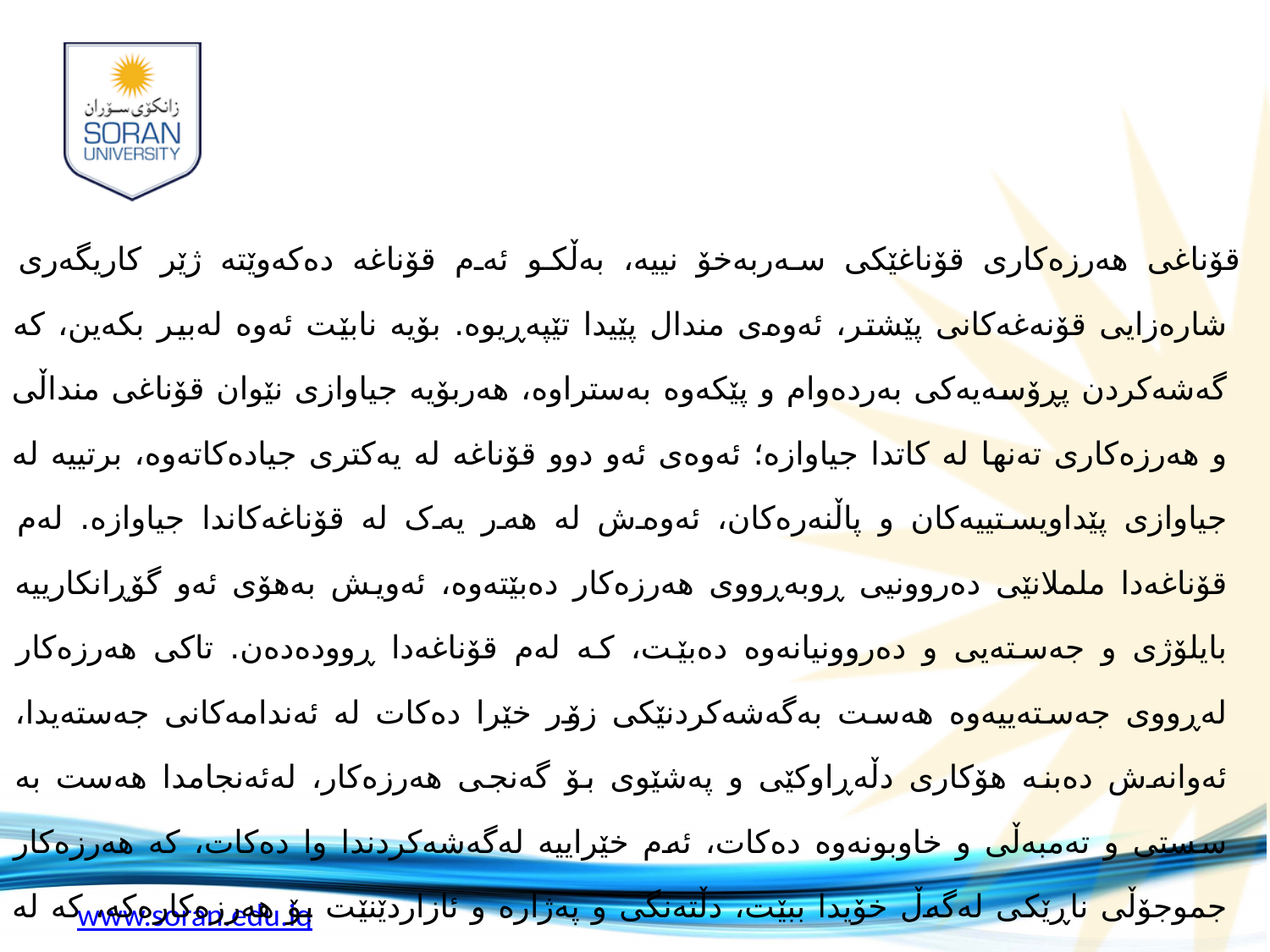

قۆناغی‌ هه‌رزه‌کاری‌ قۆناغێکی‌ سه‌ربه‌خۆ نییه‌، به‌ڵکو ئه‌م قۆناغه‌ ده‌که‌وێته‌ ژێر کاریگه‌ری‌ شاره‌زایی‌ قۆنه‌غه‌کانی‌ پێشتر، ئه‌وه‌ی مندال پێیدا تێپه‌ڕیوه‌. بۆیه‌ نابێت ئه‌وه‌ له‌بیر بکه‌ین، که‌ گه‌شه‌کردن پڕۆسه‌یه‌کی‌ به‌رده‌وام و پێکه‌وه‌ به‌ستراوه‌، هه‌ربۆیه‌ جیاوازی‌ نێوان قۆناغی‌ منداڵی‌ و هه‌رزه‌کاری‌ ته‌نها له‌ کاتدا جیاوازه؛ ئه‌وه‌ی‌ ئه‌و دوو قۆناغه‌ له‌ یه‌کتری‌ جیاده‌کاته‌وه‌، برتییه‌ له‌ جیاوازی‌ پێداویستییه‌کان و پاڵنه‌ره‌کان، ئه‌وه‌ش له‌ هه‌ر یه‌ک له‌ قۆناغه‌کاندا جیاوازه. له‌م قۆناغه‌دا ململانێی‌ ده‌روونیی‌ ڕوبه‌ڕووی‌ هه‌رزه‌کار ده‌بێته‌وه‌، ئه‌ویش به‌هۆی‌ ئه‌و گۆڕانکارییه‌ بایلۆژی‌ و جه‌سته‌یی و ده‌روونیانه‌وه‌ ده‌بێت، كه له‌م قۆناغه‌دا ڕووده‌ده‌ن. تاکی‌ هه‌رزه‌کار له‌ڕووی‌ جه‌سته‌ییه‌وه‌ هه‌ست به‌گه‌شه‌کردنێکی‌ زۆر خێرا ده‌کات له‌ ئه‌ندامه‌کانی‌ جه‌سته‌یدا، ئه‌وانه‌ش ده‌بنه هۆکاری‌ دڵه‌ڕاوکێی‌ و په‌شێوی‌ بۆ گه‌نجی هه‌رزه‌کار، له‌ئه‌نجامدا هه‌ست به‌ سستی‌ و ته‌مبه‌ڵی‌ و خاوبونه‌وه‌ ده‌کات، ئه‌م خێراییه‌ له‌گه‌شه‌کردندا وا ده‌کات، که هه‌رزه‌کار جموجۆڵی‌ ناڕێکی له‌گه‌ڵ خۆیدا ببێت، دڵته‌نگی‌ و په‌ژاره‌‌ و ئازاردێنێت بۆ هه‌رزه‌کاره‌که‌، که له‌ هۆکاره‌کانی‌ تێناگات.